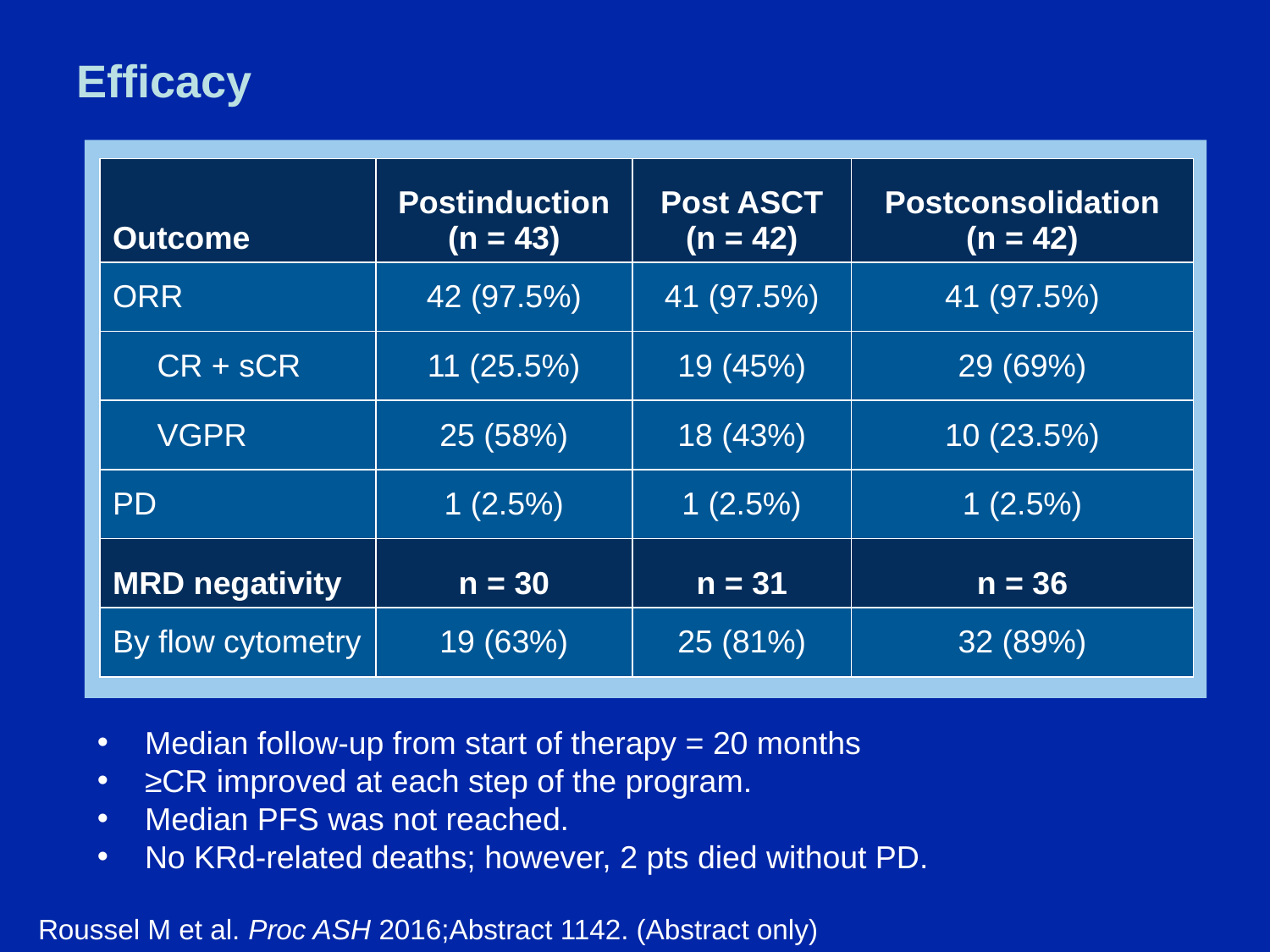

# Efficacy

| Outcome | Postinduction (n = 43) | Post ASCT (n = 42) | Postconsolidation (n = 42) |
| --- | --- | --- | --- |
| ORR | 42 (97.5%) | 41 (97.5%) | 41 (97.5%) |
| CR + sCR | 11 (25.5%) | 19 (45%) | 29 (69%) |
| VGPR | 25 (58%) | 18 (43%) | 10 (23.5%) |
| PD | 1 (2.5%) | 1 (2.5%) | 1 (2.5%) |
| MRD negativity | n = 30 | n = 31 | n = 36 |
| By flow cytometry | 19 (63%) | 25 (81%) | 32 (89%) |
Median follow-up from start of therapy = 20 months
≥CR improved at each step of the program.
Median PFS was not reached.
No KRd-related deaths; however, 2 pts died without PD.
Roussel M et al. Proc ASH 2016;Abstract 1142. (Abstract only)